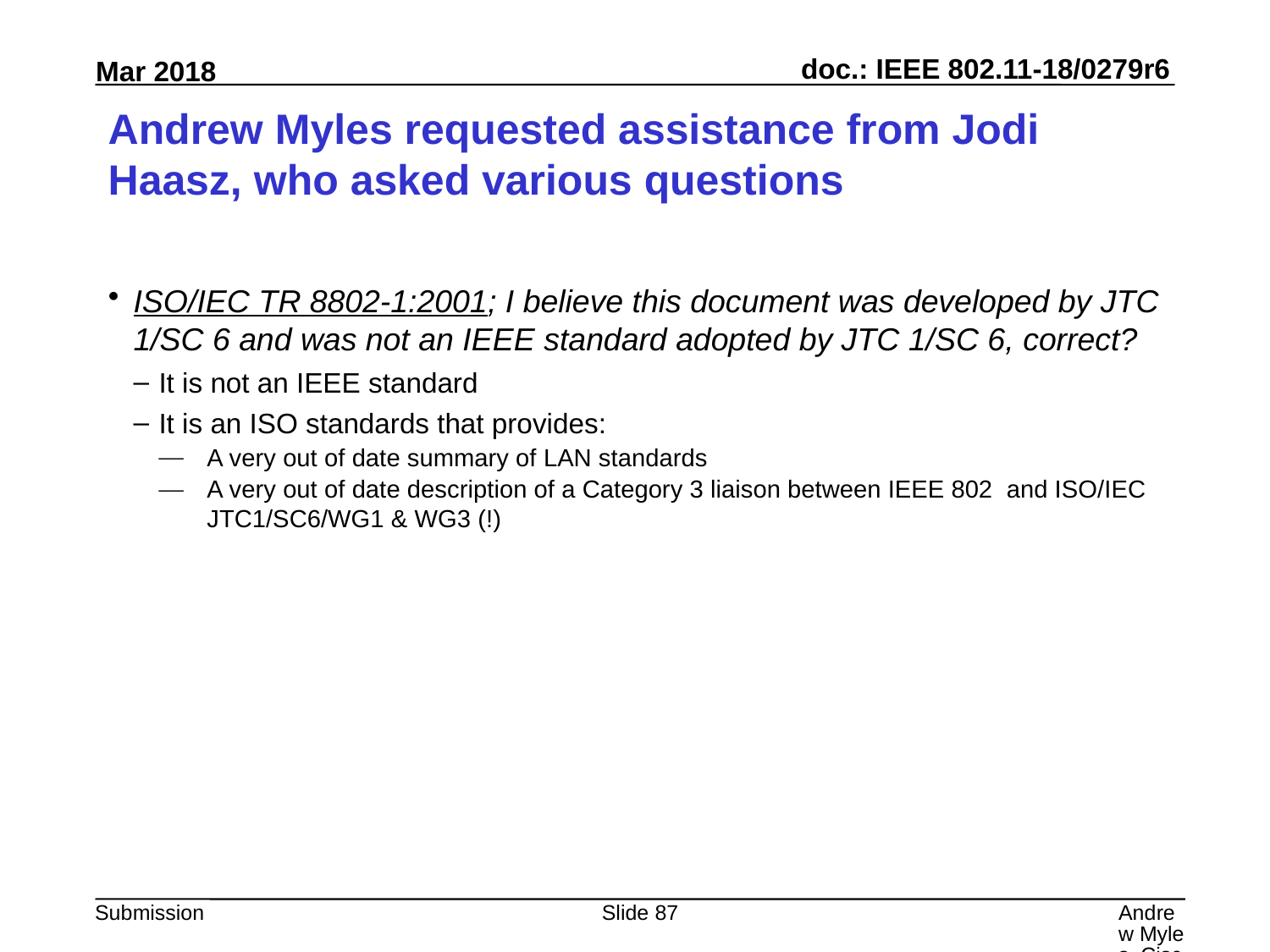

# Andrew Myles requested assistance from Jodi Haasz, who asked various questions
ISO/IEC TR 8802-1:2001; I believe this document was developed by JTC 1/SC 6 and was not an IEEE standard adopted by JTC 1/SC 6, correct?
It is not an IEEE standard
It is an ISO standards that provides:
A very out of date summary of LAN standards
A very out of date description of a Category 3 liaison between IEEE 802  and ISO/IEC JTC1/SC6/WG1 & WG3 (!)
Slide 87
Andrew Myles, Cisco